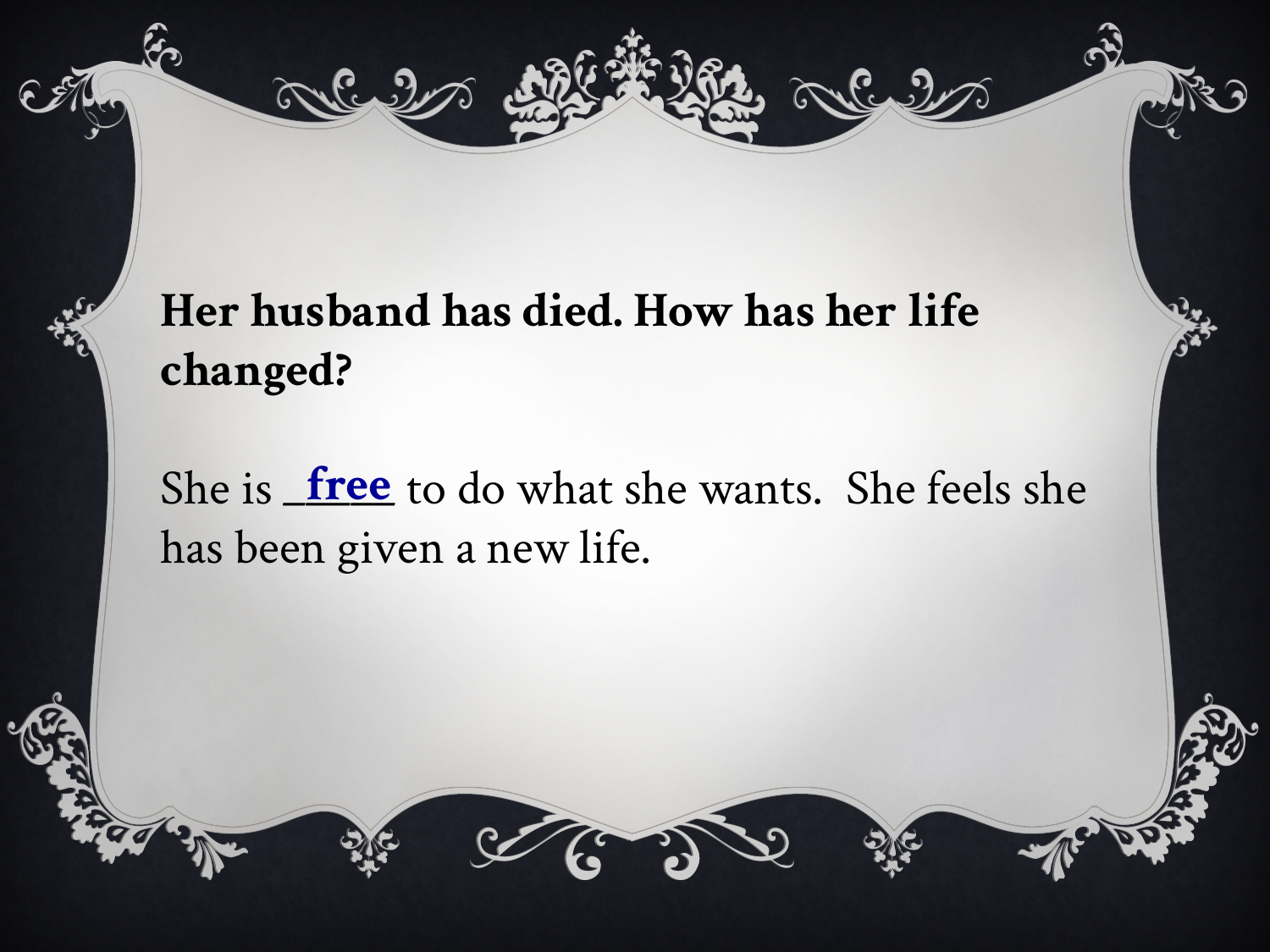

Her husband has died. How has her life changed?

She is _____ to do what she wants.  She feels she has been given a new life.
free